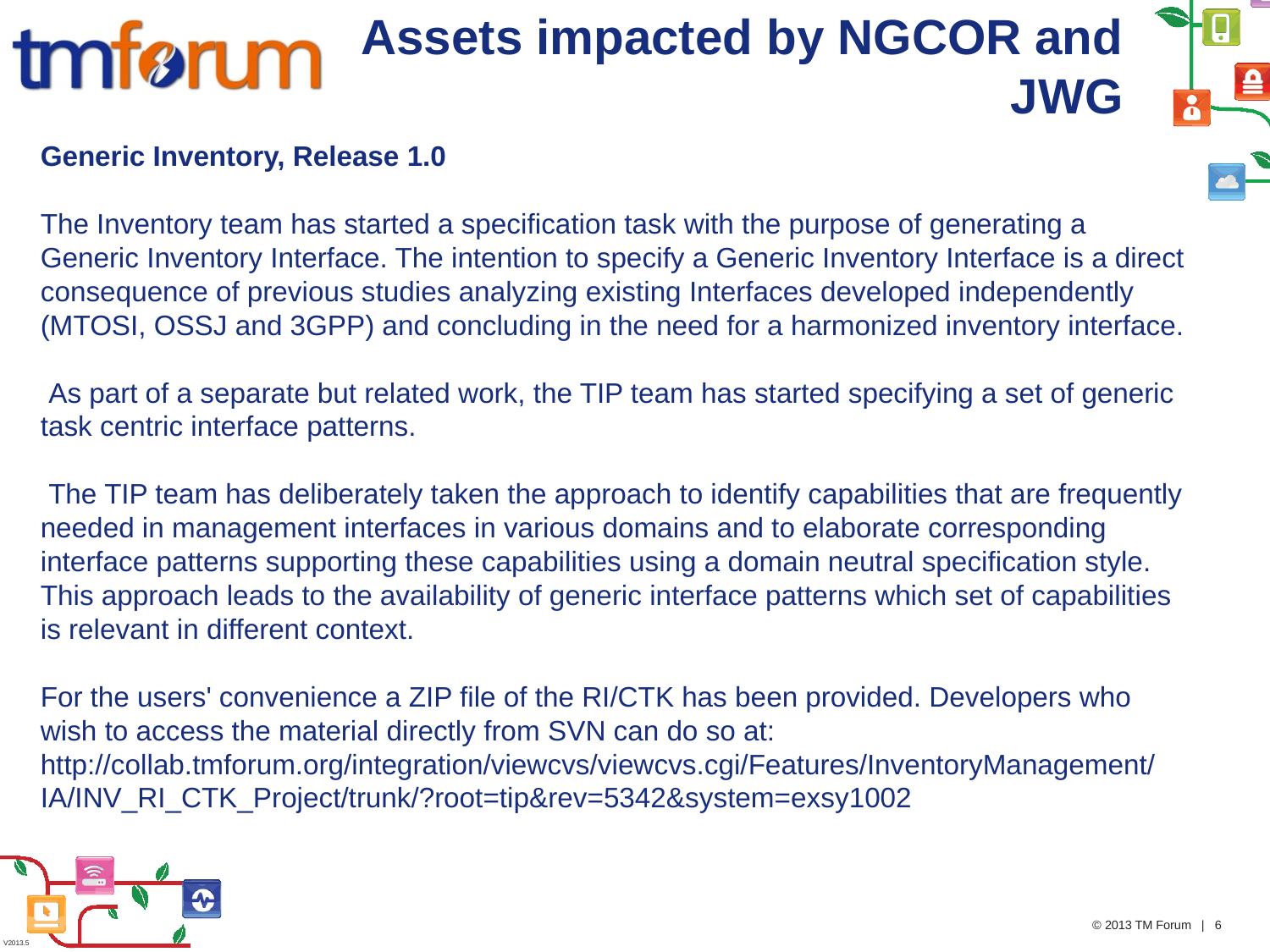

# Assets impacted by NGCOR and JWG
Generic Inventory, Release 1.0

The Inventory team has started a specification task with the purpose of generating a Generic Inventory Interface. The intention to specify a Generic Inventory Interface is a direct consequence of previous studies analyzing existing Interfaces developed independently (MTOSI, OSSJ and 3GPP) and concluding in the need for a harmonized inventory interface.

 As part of a separate but related work, the TIP team has started specifying a set of generic task centric interface patterns.

 The TIP team has deliberately taken the approach to identify capabilities that are frequently needed in management interfaces in various domains and to elaborate corresponding interface patterns supporting these capabilities using a domain neutral specification style. This approach leads to the availability of generic interface patterns which set of capabilities is relevant in different context.

For the users' convenience a ZIP file of the RI/CTK has been provided. Developers who wish to access the material directly from SVN can do so at: http://collab.tmforum.org/integration/viewcvs/viewcvs.cgi/Features/InventoryManagement/IA/INV_RI_CTK_Project/trunk/?root=tip&rev=5342&system=exsy1002